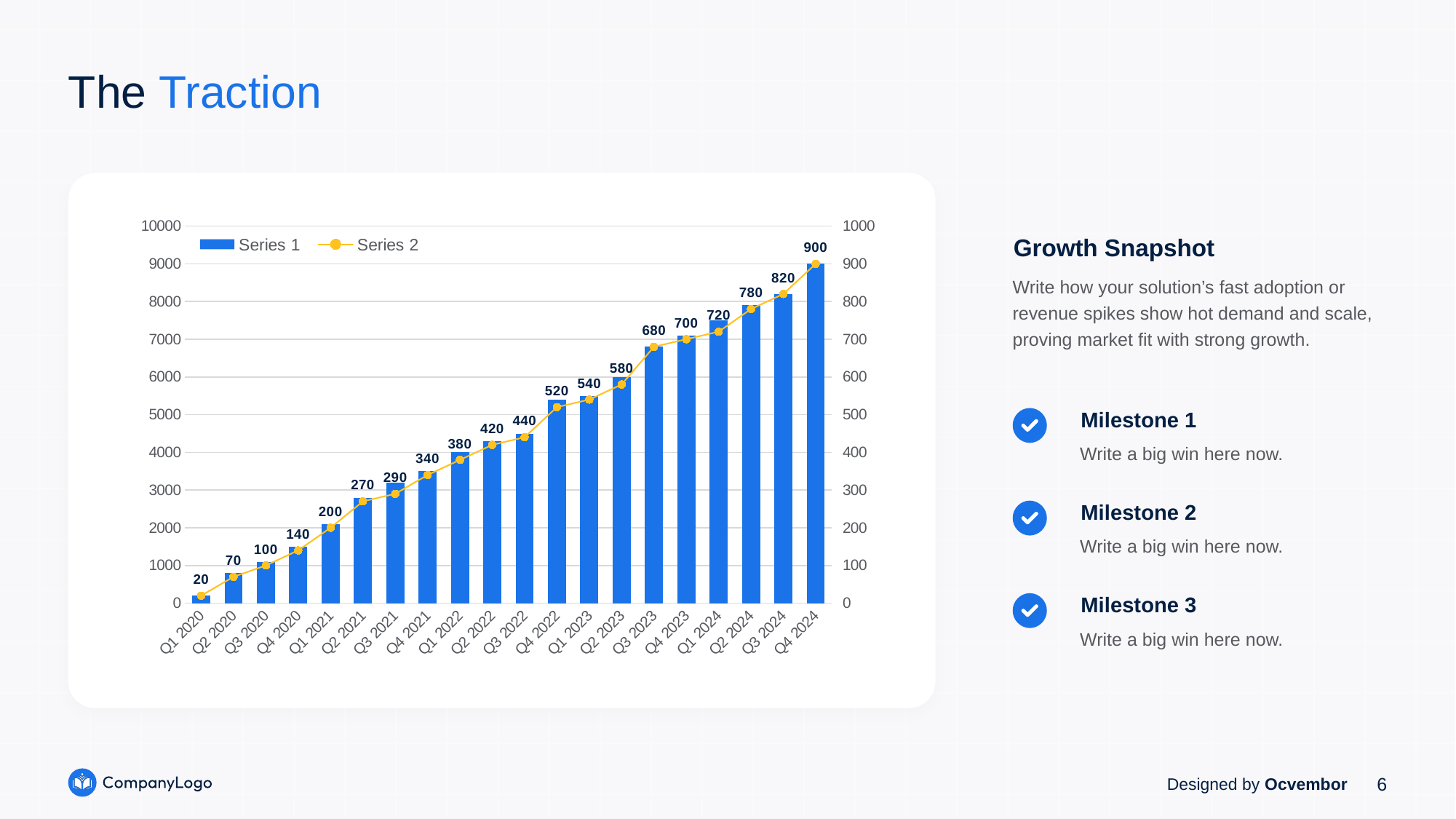

# The Traction

### Chart

| Category | Series 1 | Non | Series 2 |
|---|---|---|---|
| Q1 2020 | 200.0 | None | 20.0 |
| Q2 2020 | 800.0 | None | 70.0 |
| Q3 2020 | 1100.0 | None | 100.0 |
| Q4 2020 | 1500.0 | None | 140.0 |
| Q1 2021 | 2100.0 | None | 200.0 |
| Q2 2021 | 2800.0 | None | 270.0 |
| Q3 2021 | 3200.0 | None | 290.0 |
| Q4 2021 | 3500.0 | None | 340.0 |
| Q1 2022 | 4000.0 | None | 380.0 |
| Q2 2022 | 4300.0 | None | 420.0 |
| Q3 2022 | 4500.0 | None | 440.0 |
| Q4 2022 | 5400.0 | None | 520.0 |
| Q1 2023 | 5500.0 | None | 540.0 |
| Q2 2023 | 6000.0 | None | 580.0 |
| Q3 2023 | 6800.0 | None | 680.0 |
| Q4 2023 | 7100.0 | None | 700.0 |
| Q1 2024 | 7500.0 | None | 720.0 |
| Q2 2024 | 7900.0 | None | 780.0 |
| Q3 2024 | 8200.0 | None | 820.0 |
| Q4 2024 | 9000.0 | None | 900.0 |
Growth Snapshot
Write how your solution’s fast adoption or revenue spikes show hot demand and scale, proving market fit with strong growth.
Milestone 1

Write a big win here now.
Milestone 2

Write a big win here now.
Milestone 3

Write a big win here now.